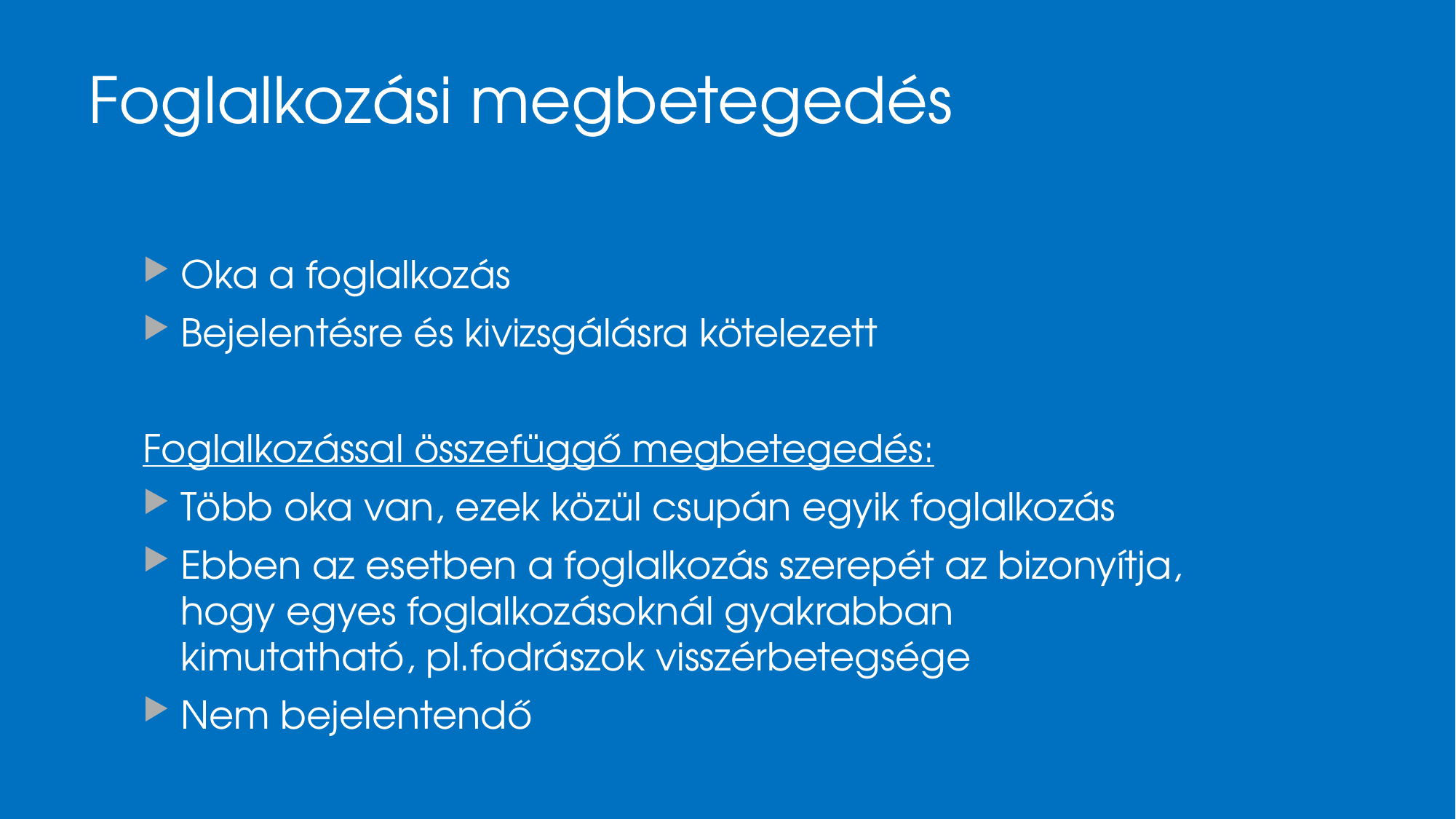

# Foglalkozási megbetegedés
Oka a foglalkozás
Bejelentésre és kivizsgálásra kötelezett

Foglalkozással összefüggő megbetegedés:
Több oka van, ezek közül csupán egyik foglalkozás
Ebben az esetben a foglalkozás szerepét az bizonyítja, hogy egyes foglalkozásoknál gyakrabban kimutatható, pl.fodrászok visszérbetegsége
Nem bejelentendő